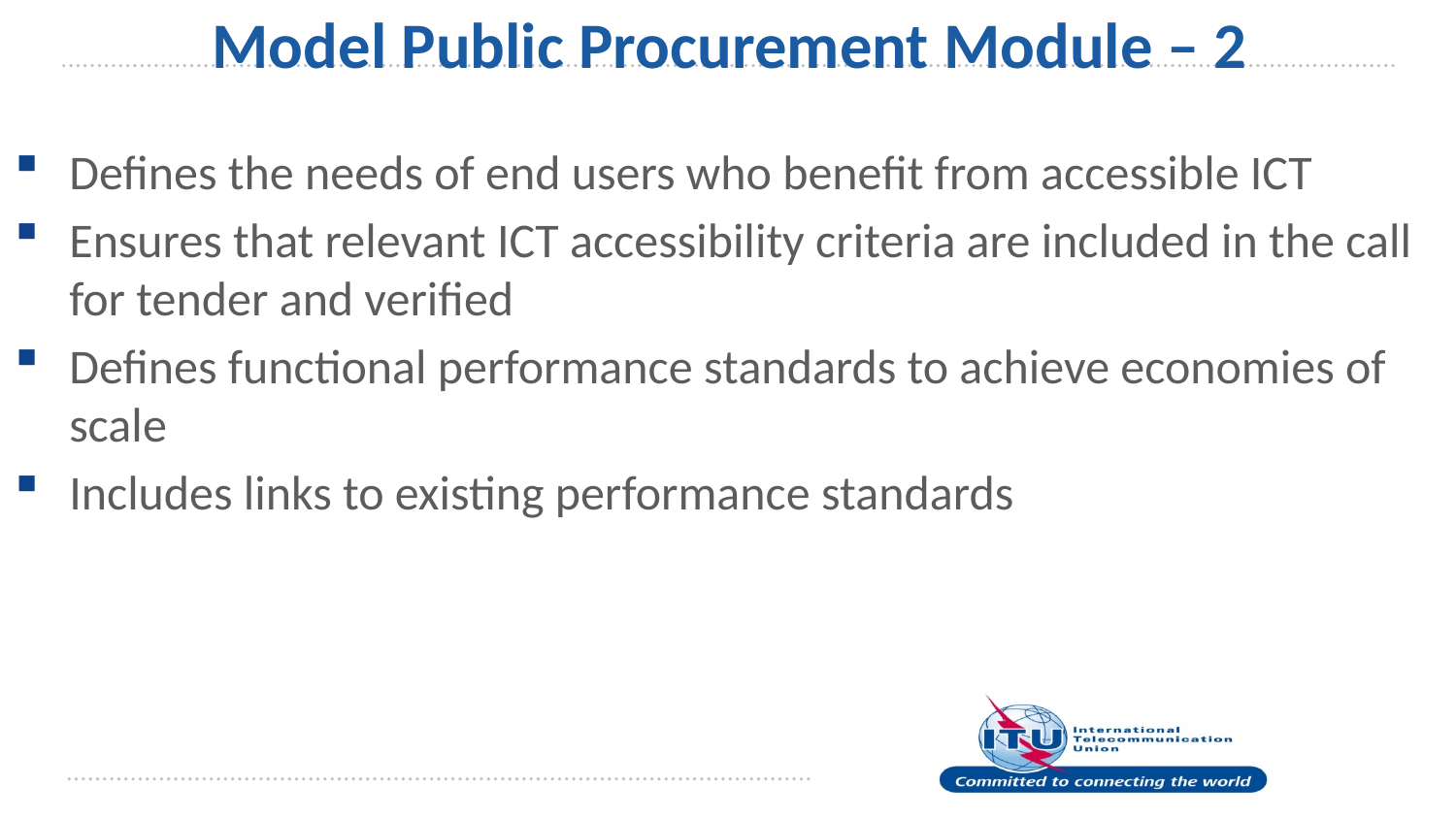

# Model Public Procurement Module – 2
Defines the needs of end users who benefit from accessible ICT
Ensures that relevant ICT accessibility criteria are included in the call for tender and verified
Defines functional performance standards to achieve economies of scale
Includes links to existing performance standards